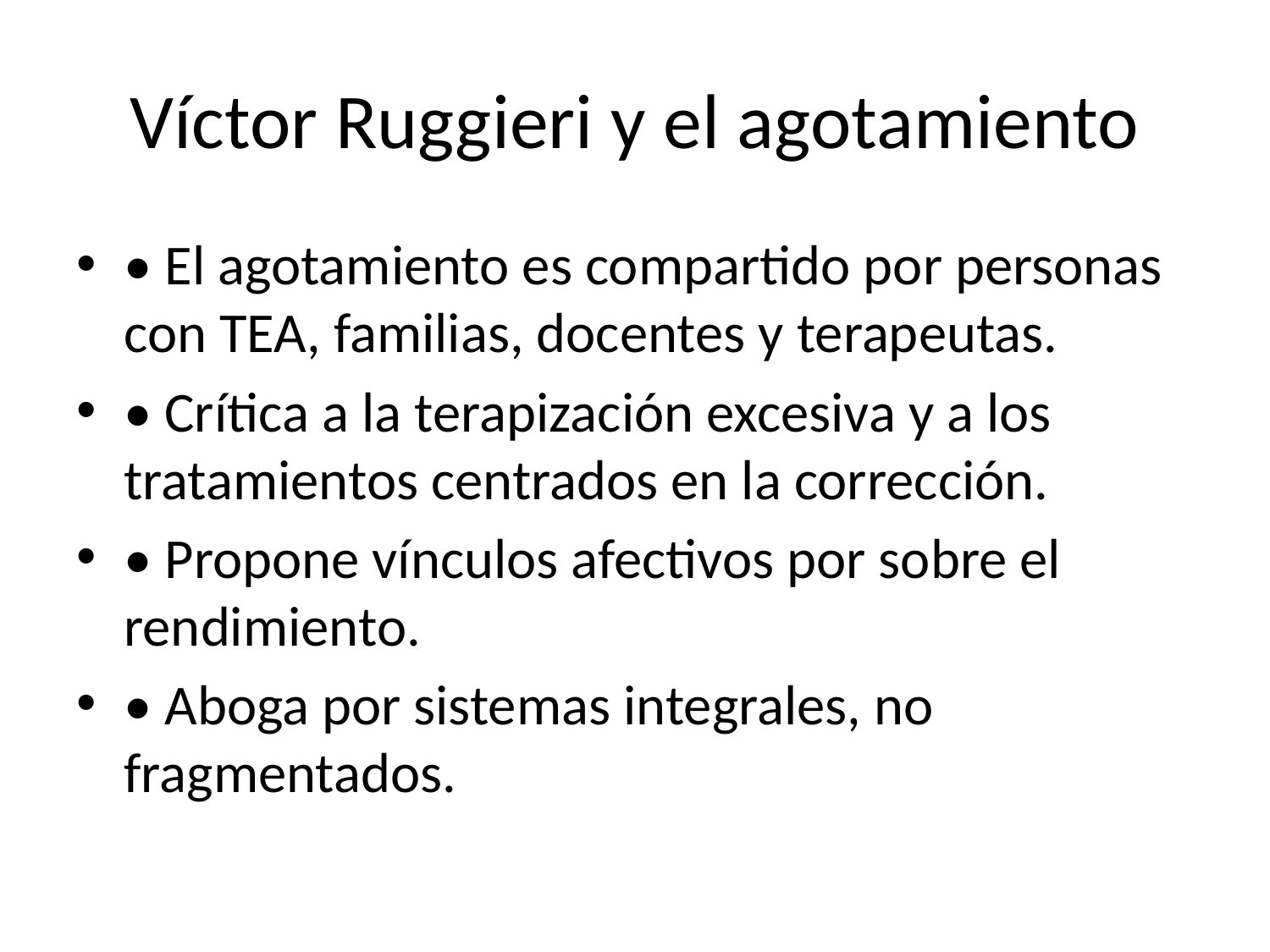

# Víctor Ruggieri y el agotamiento
• El agotamiento es compartido por personas con TEA, familias, docentes y terapeutas.
• Crítica a la terapización excesiva y a los tratamientos centrados en la corrección.
• Propone vínculos afectivos por sobre el rendimiento.
• Aboga por sistemas integrales, no fragmentados.